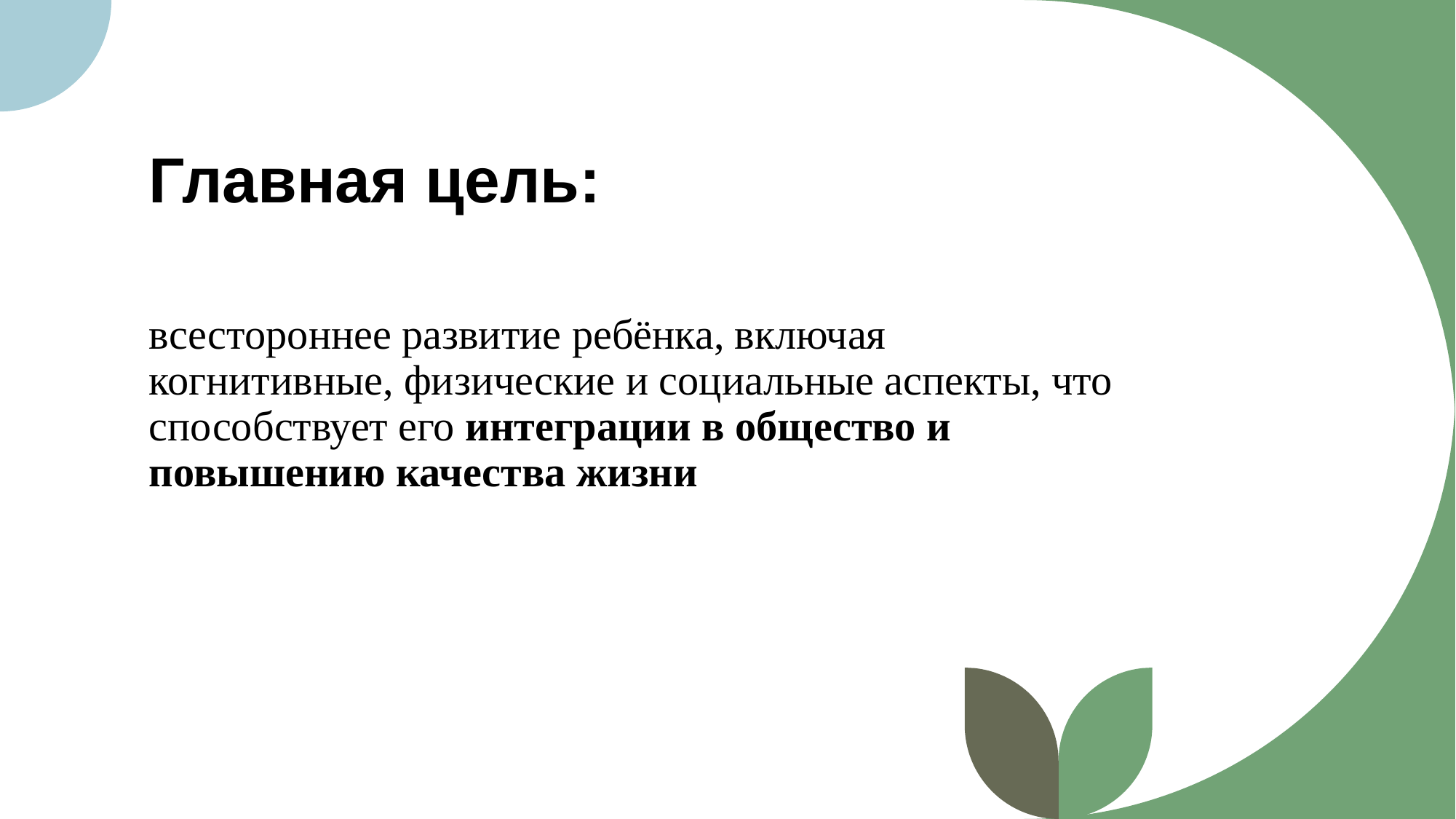

# Главная цель:

всестороннее развитие ребёнка, включая когнитивные, физические и социальные аспекты, что способствует его интеграции в общество и повышению качества жизни